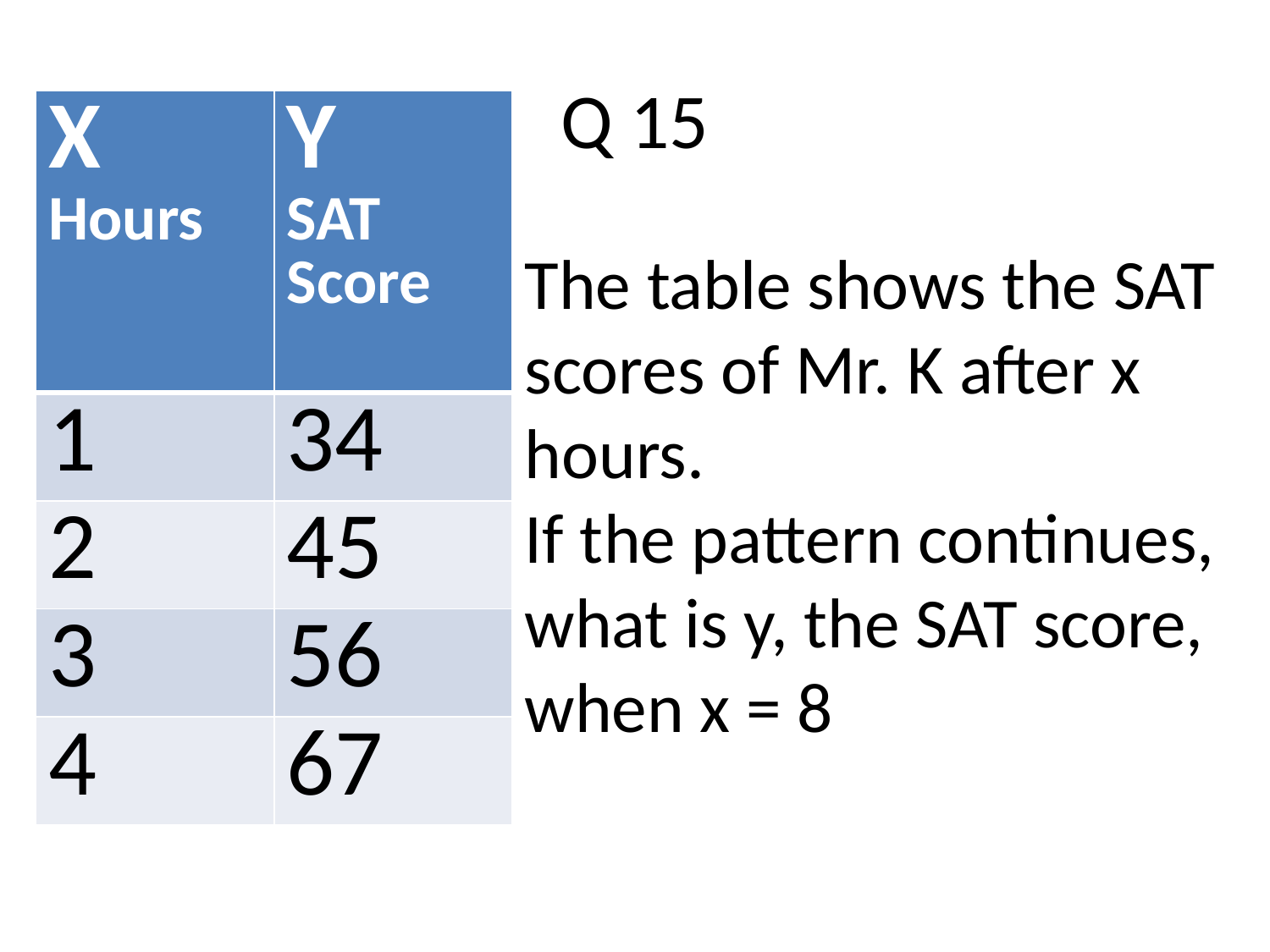

# Q 15
| X Hours | Y SAT Score |
| --- | --- |
| 1 | 34 |
| 2 | 45 |
| 3 | 56 |
| 4 | 67 |
The table shows the SAT scores of Mr. K after x hours.
If the pattern continues, what is y, the SAT score, when x = 8